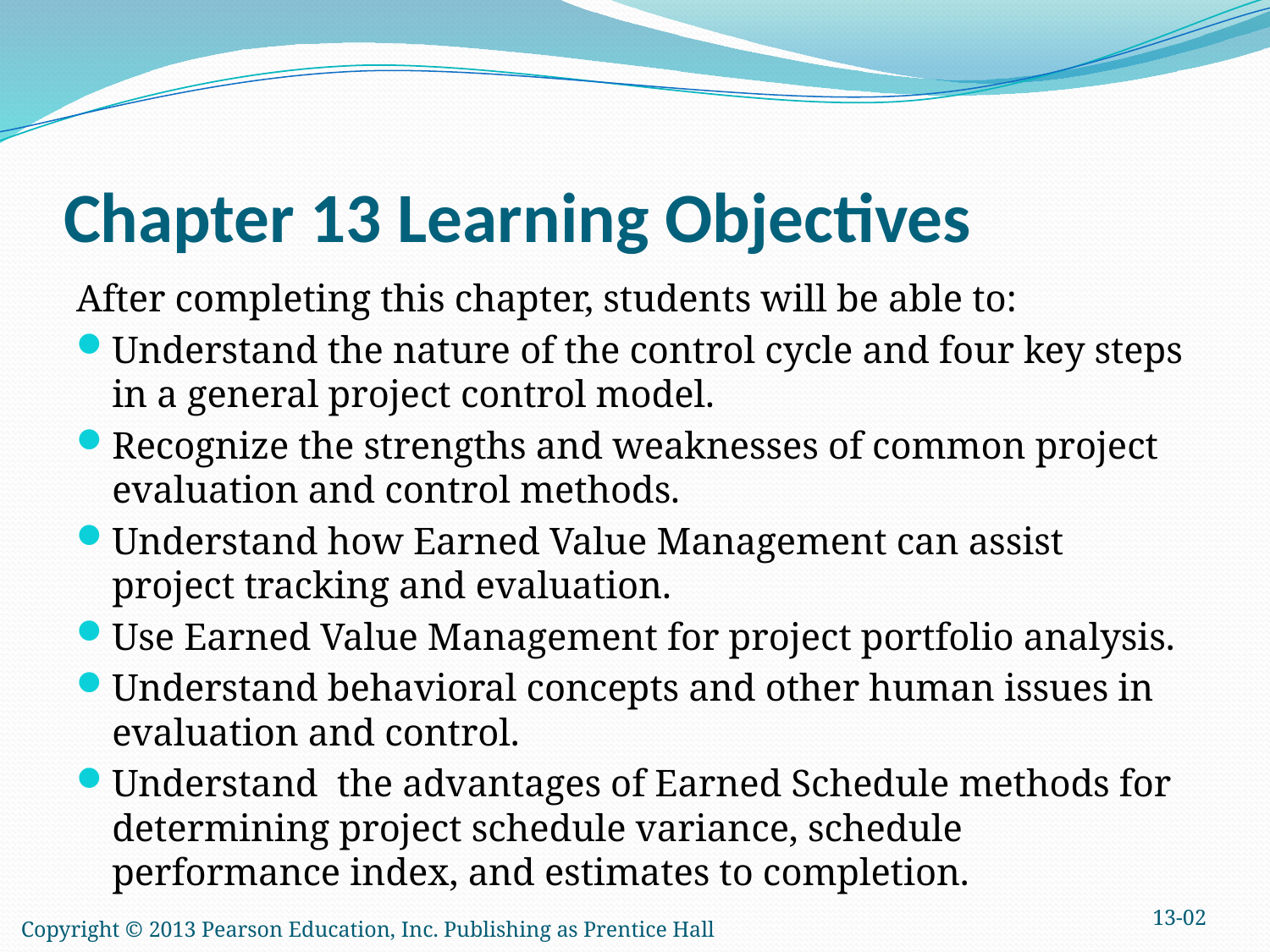

# Chapter 13 Learning Objectives
After completing this chapter, students will be able to:
Understand the nature of the control cycle and four key steps in a general project control model.
Recognize the strengths and weaknesses of common project evaluation and control methods.
Understand how Earned Value Management can assist project tracking and evaluation.
Use Earned Value Management for project portfolio analysis.
Understand behavioral concepts and other human issues in evaluation and control.
Understand  the advantages of Earned Schedule methods for determining project schedule variance, schedule performance index, and estimates to completion.

13-02